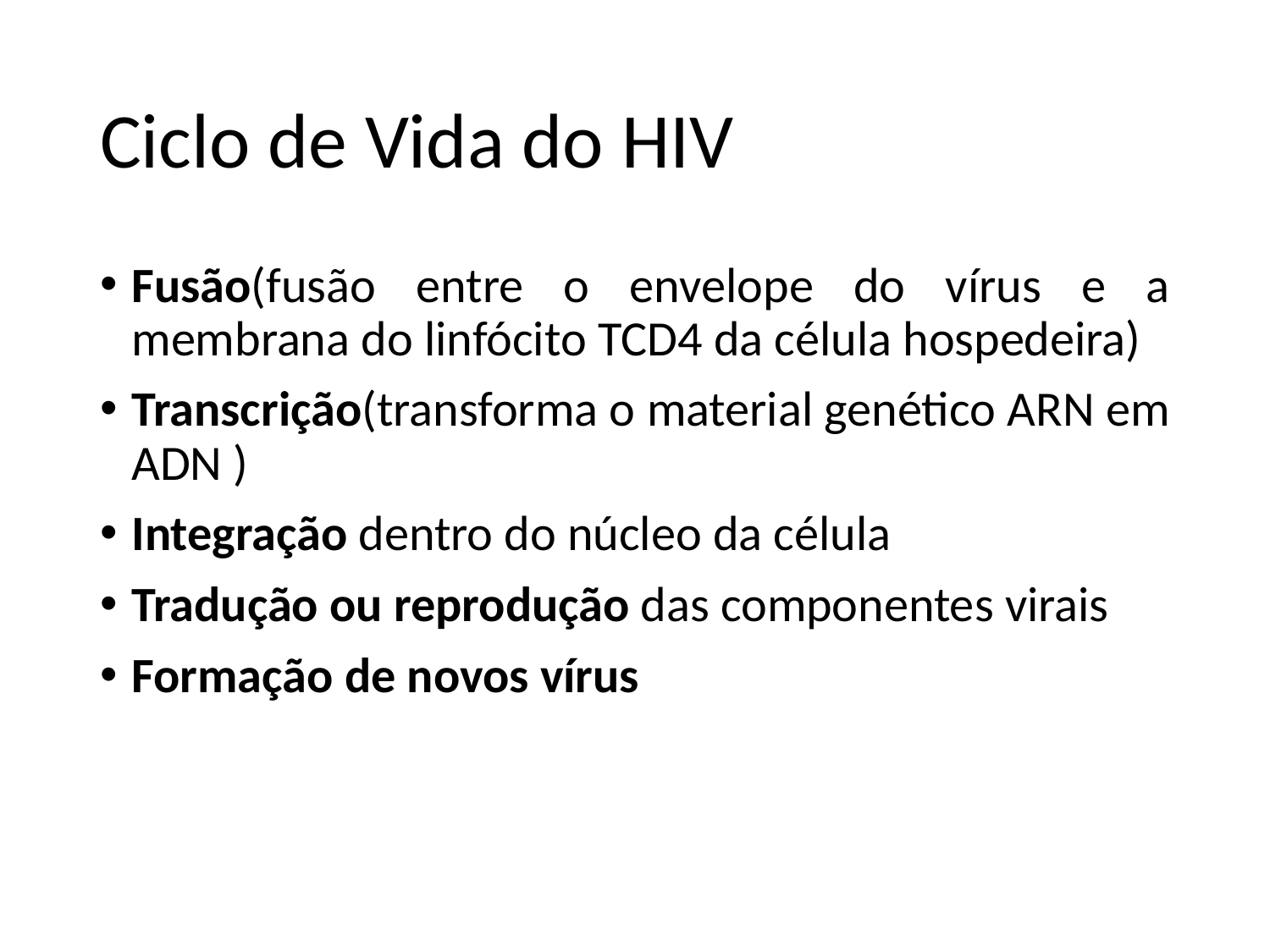

# Ciclo de Vida do HIV
Fusão(fusão entre o envelope do vírus e a membrana do linfócito TCD4 da célula hospedeira)
Transcrição(transforma o material genético ARN em ADN )
Integração dentro do núcleo da célula
Tradução ou reprodução das componentes virais
Formação de novos vírus